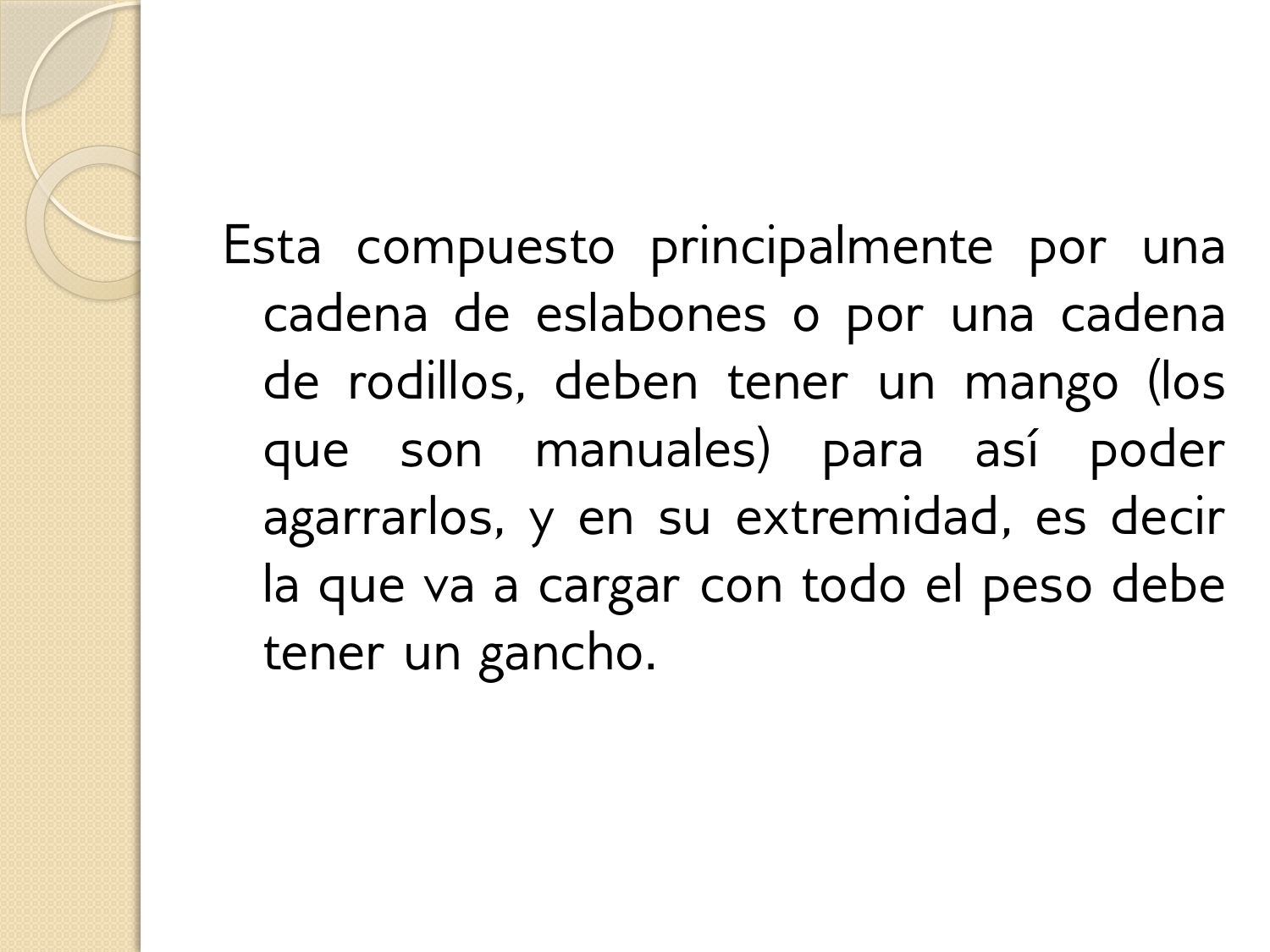

#
Esta compuesto principalmente por una cadena de eslabones o por una cadena de rodillos, deben tener un mango (los que son manuales) para así poder agarrarlos, y en su extremidad, es decir la que va a cargar con todo el peso debe tener un gancho.